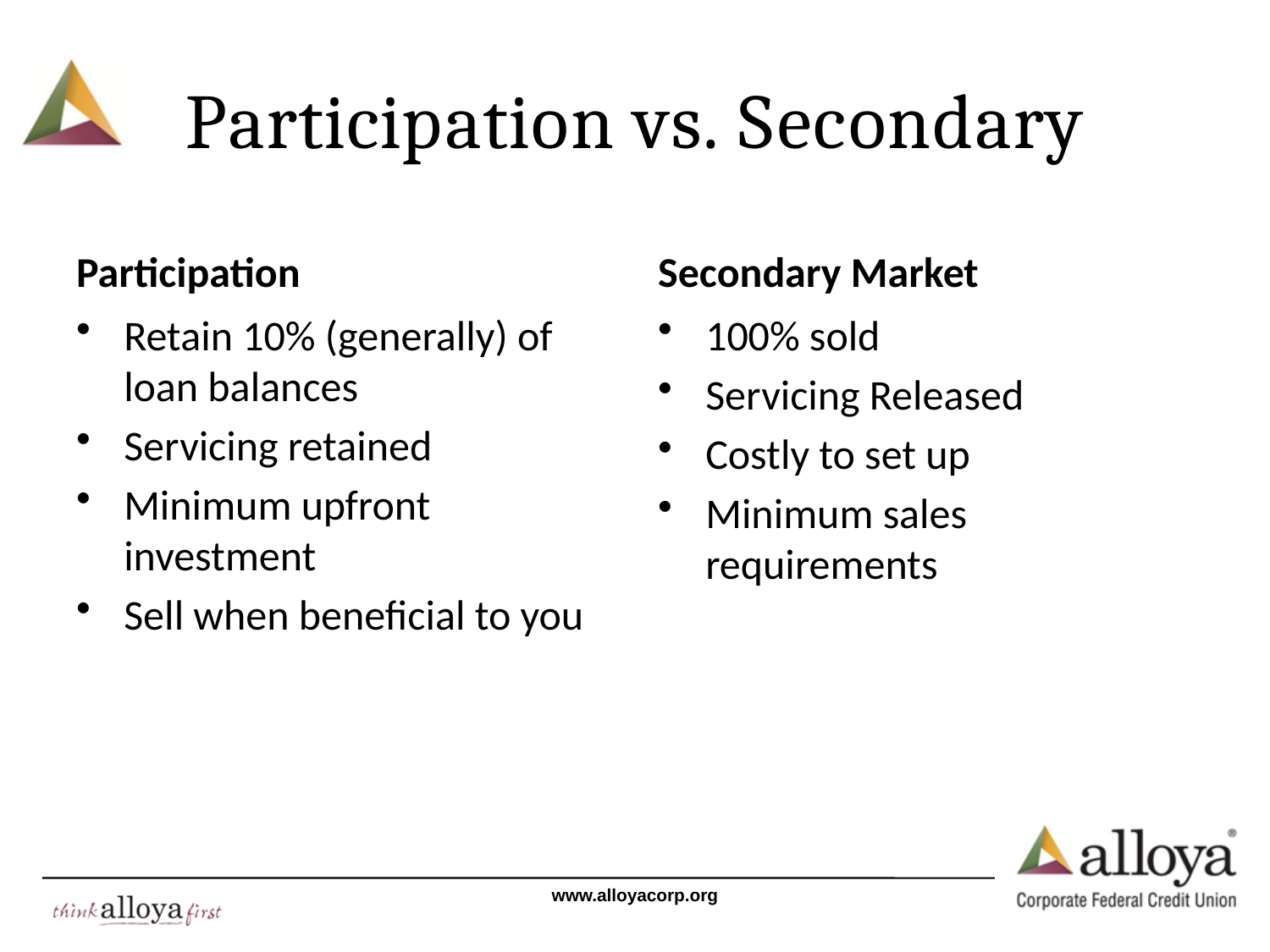

# Participation vs. Secondary
Participation
Secondary Market
Retain 10% (generally) of loan balances
Servicing retained
Minimum upfront investment
Sell when beneficial to you

100% sold
Servicing Released
Costly to set up
Minimum sales requirements